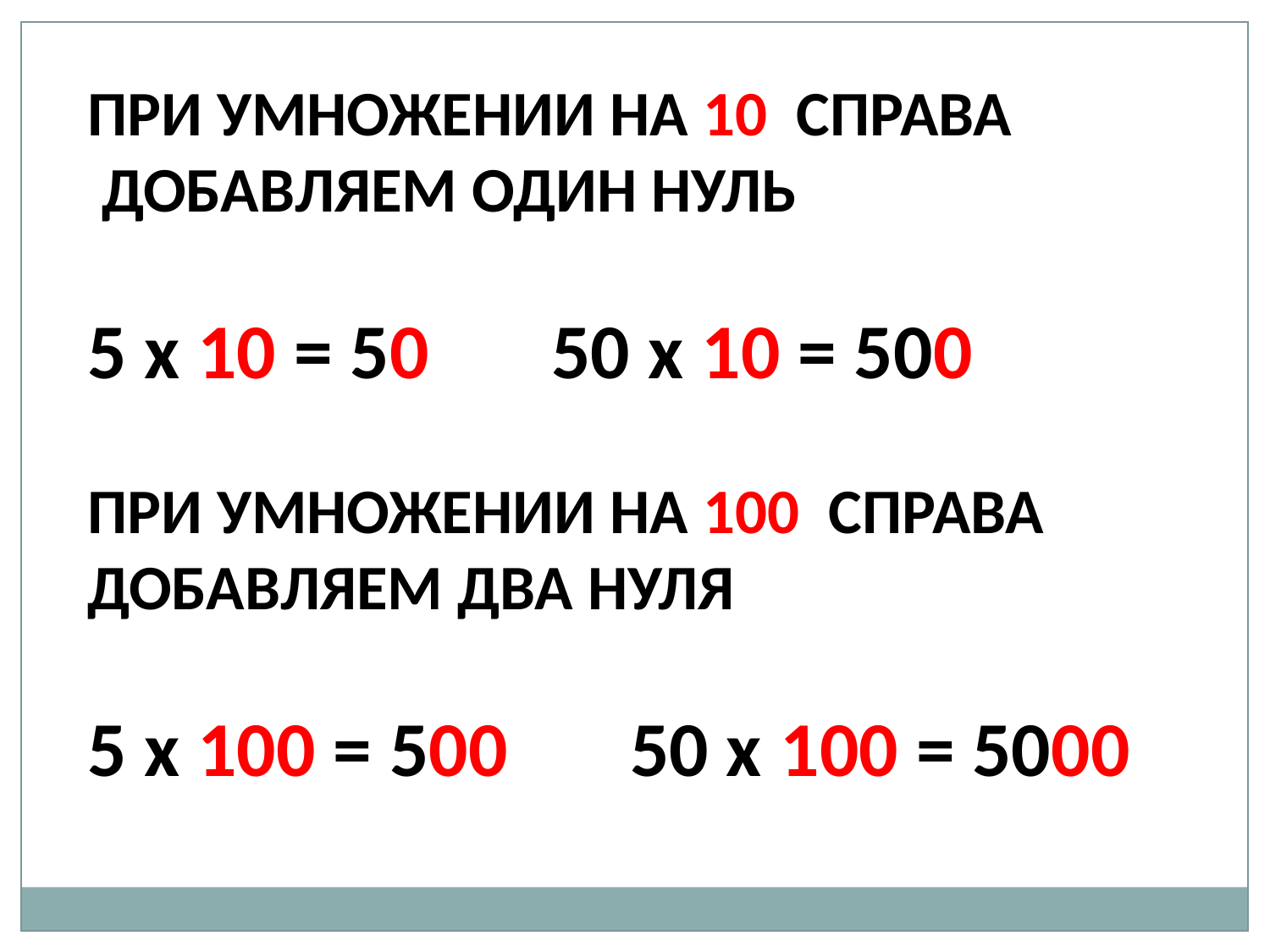

ПРИ УМНОЖЕНИИ НА 10  СПРАВА
 ДОБАВЛЯЕМ ОДИН НУЛЬ

5 х 10 = 50       50 х 10 = 500

ПРИ УМНОЖЕНИИ НА 100  СПРАВА
ДОБАВЛЯЕМ ДВА НУЛЯ

5 х 100 = 500       50 х 100 = 5000